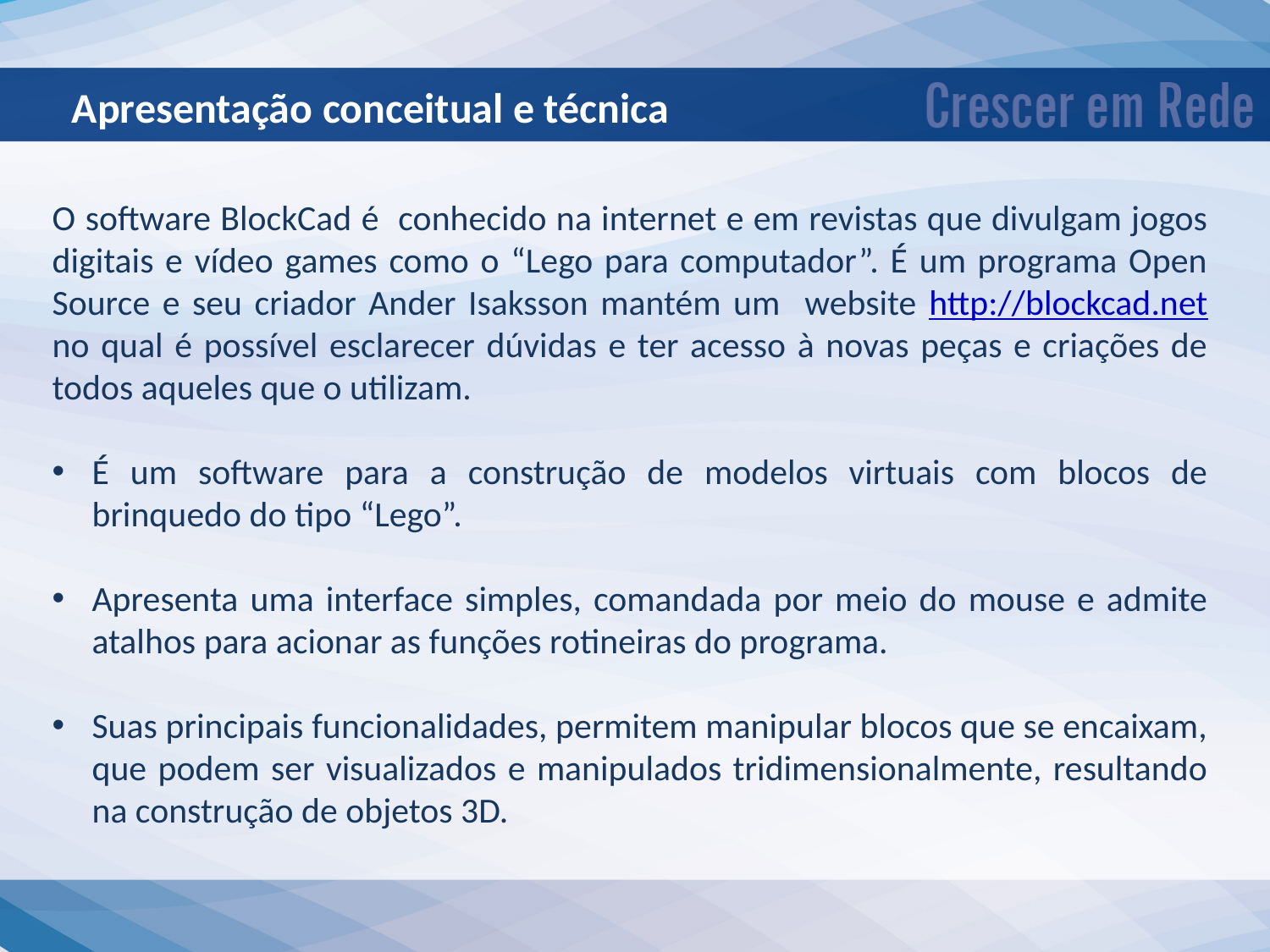

Apresentação conceitual e técnica
O software BlockCad é  conhecido na internet e em revistas que divulgam jogos digitais e vídeo games como o “Lego para computador”. É um programa Open Source e seu criador Ander Isaksson mantém um  website http://blockcad.net no qual é possível esclarecer dúvidas e ter acesso à novas peças e criações de todos aqueles que o utilizam.

É um software para a construção de modelos virtuais com blocos de brinquedo do tipo “Lego”.

Apresenta uma interface simples, comandada por meio do mouse e admite atalhos para acionar as funções rotineiras do programa.

Suas principais funcionalidades, permitem manipular blocos que se encaixam, que podem ser visualizados e manipulados tridimensionalmente, resultando na construção de objetos 3D.